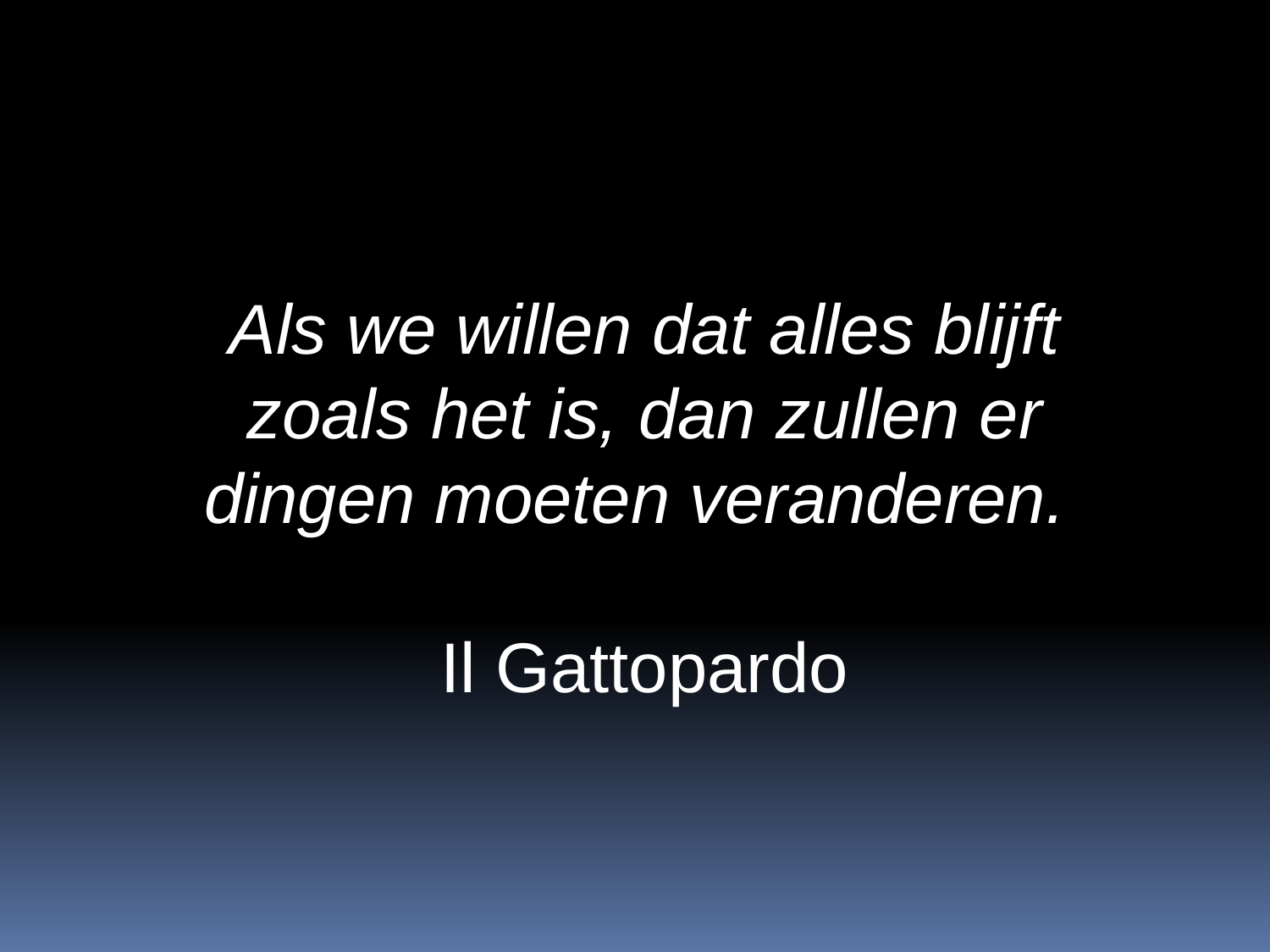

Als we willen dat alles blijft zoals het is, dan zullen er dingen moeten veranderen.

Il Gattopardo